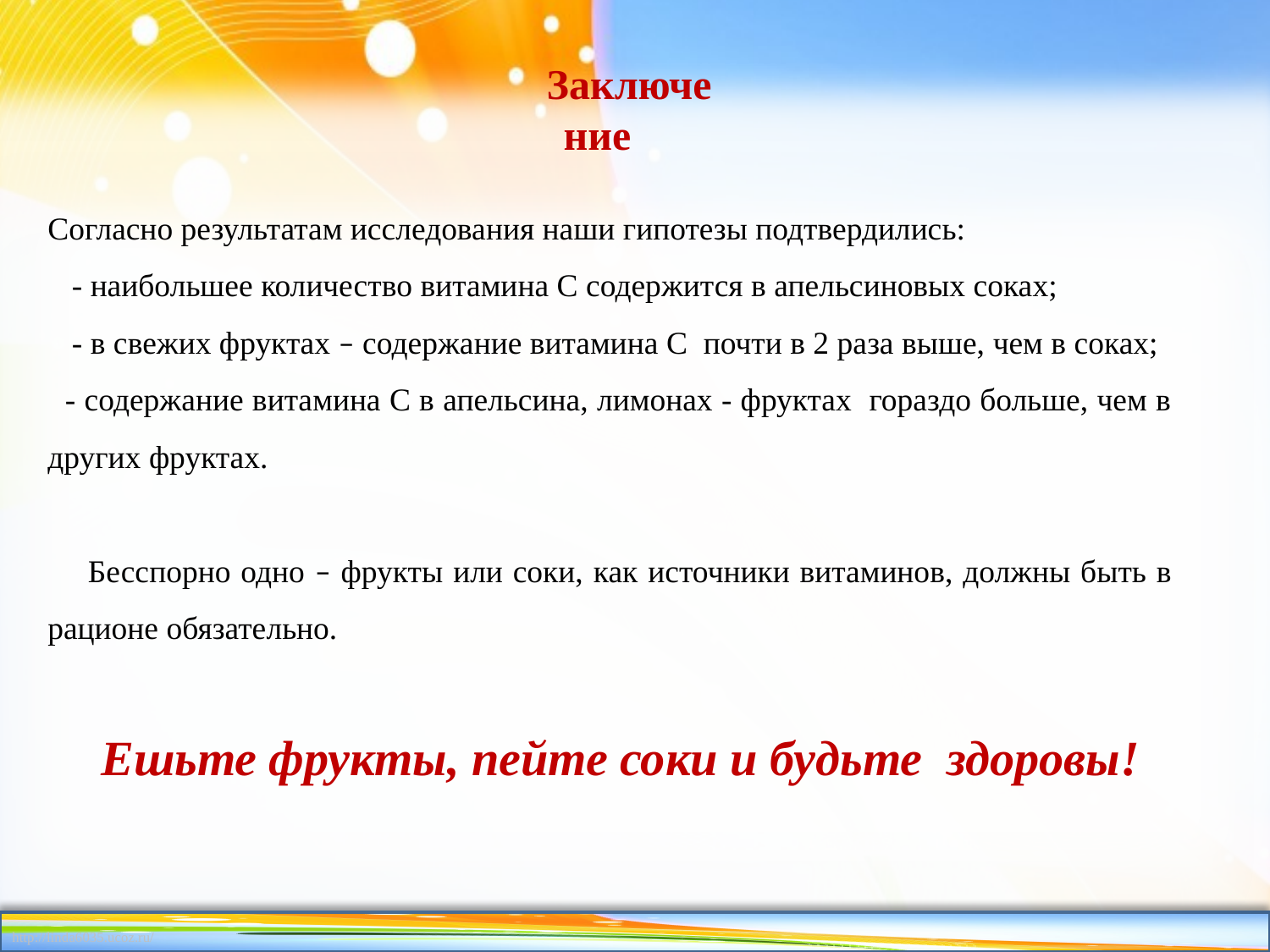

Заключение
Согласно результатам исследования наши гипотезы подтвердились:
   - наибольшее количество витамина С содержится в апельсиновых соках;
   - в свежих фруктах – содержание витамина С  почти в 2 раза выше, чем в соках;
  - содержание витамина С в апельсина, лимонах - фруктах  гораздо больше, чем в других фруктах.

    Бесспорно одно – фрукты или соки, как источники витаминов, должны быть в рационе обязательно.

   Ешьте фрукты, пейте соки и будьте  здоровы!